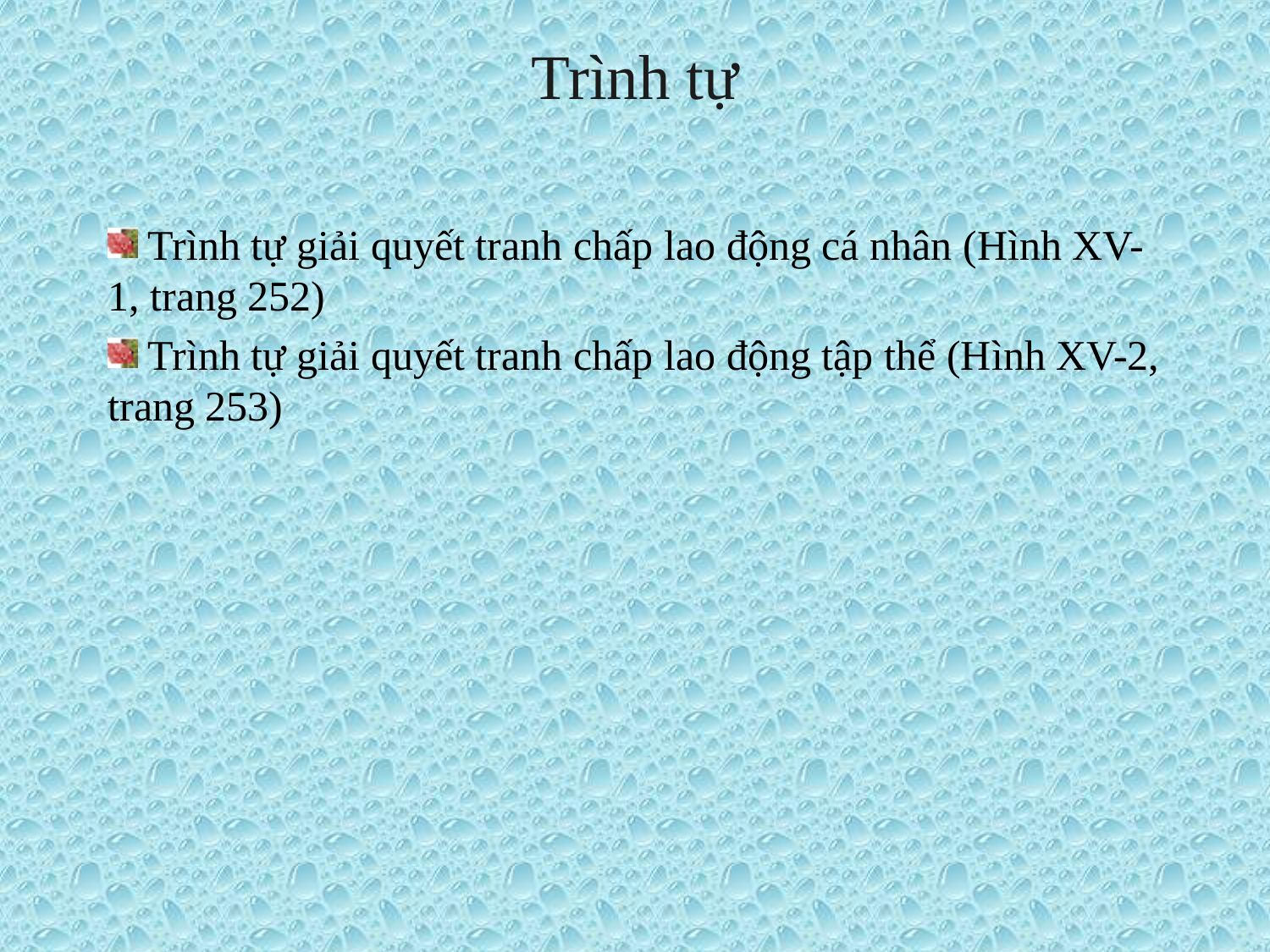

# Trình tự
 Trình tự giải quyết tranh chấp lao động cá nhân (Hình XV-1, trang 252)
 Trình tự giải quyết tranh chấp lao động tập thể (Hình XV-2, trang 253)